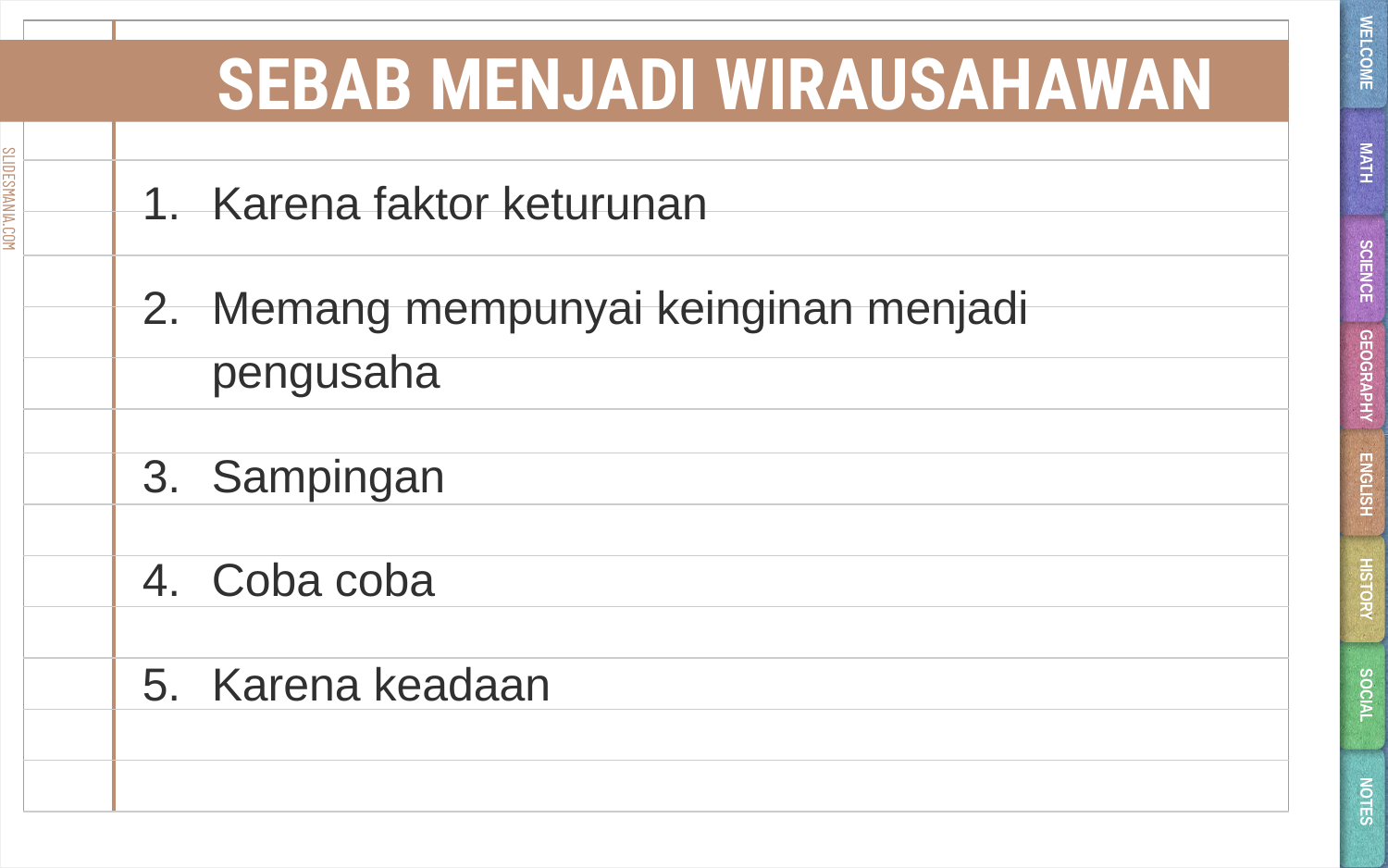

WELCOME
# SEBAB MENJADI WIRAUSAHAWAN
MATH
Karena faktor keturunan
Memang mempunyai keinginan menjadi pengusaha
Sampingan
Coba coba
Karena keadaan
SCIENCE
GEOGRAPHY
ENGLISH
HISTORY
SOCIAL
NOTES